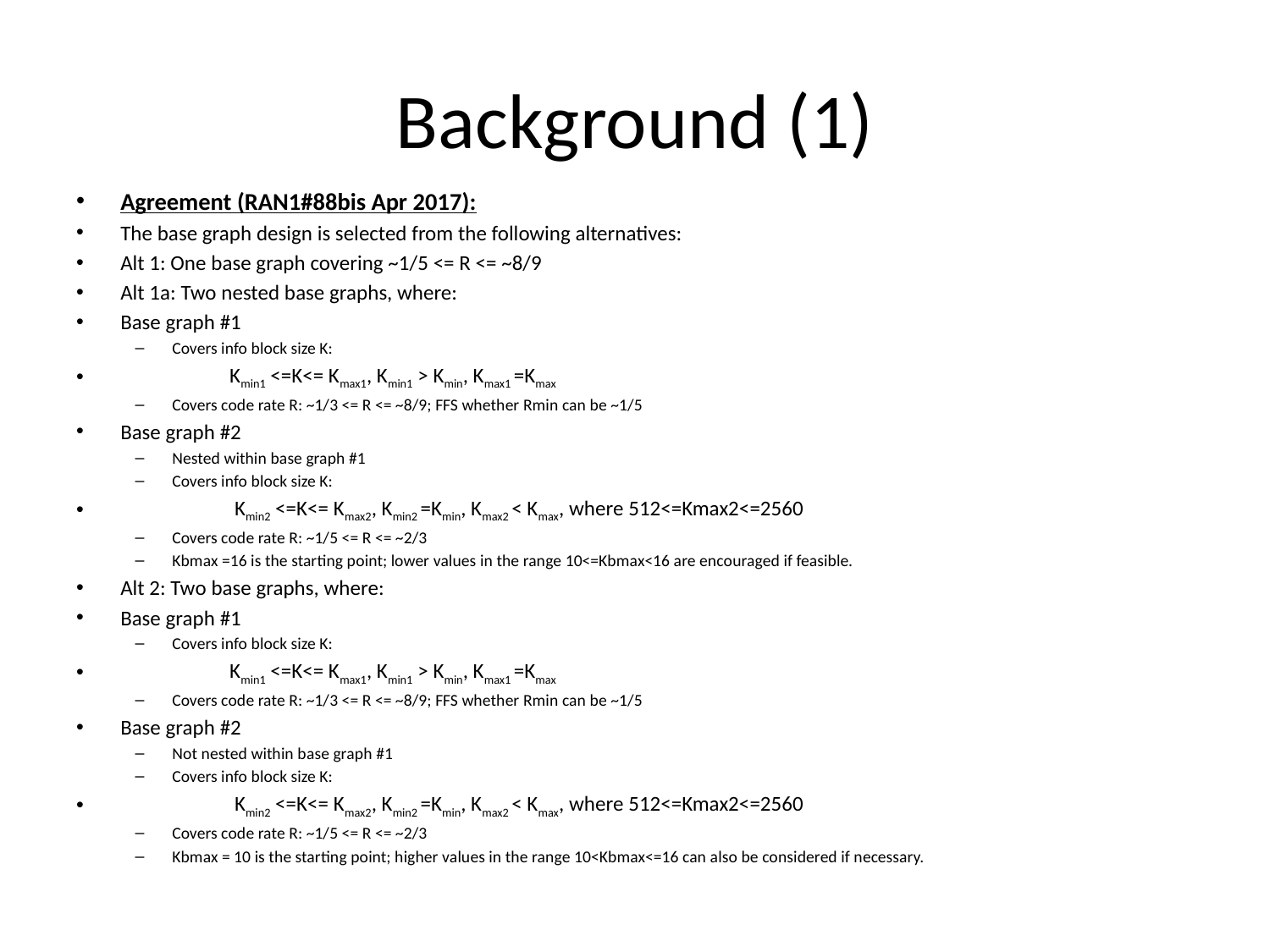

# Background (1)
Agreement (RAN1#88bis Apr 2017):
The base graph design is selected from the following alternatives:
Alt 1: One base graph covering ~1/5 <= R <= ~8/9
Alt 1a: Two nested base graphs, where:
Base graph #1
Covers info block size K:
	Kmin1 <=K<= Kmax1, Kmin1 > Kmin, Kmax1 =Kmax
Covers code rate R: ~1/3 <= R <= ~8/9; FFS whether Rmin can be ~1/5
Base graph #2
Nested within base graph #1
Covers info block size K:
	 Kmin2 <=K<= Kmax2, Kmin2 =Kmin, Kmax2 < Kmax, where 512<=Kmax2<=2560
Covers code rate R: ~1/5 <= R <= ~2/3
Kbmax =16 is the starting point; lower values in the range 10<=Kbmax<16 are encouraged if feasible.
Alt 2: Two base graphs, where:
Base graph #1
Covers info block size K:
	Kmin1 <=K<= Kmax1, Kmin1 > Kmin, Kmax1 =Kmax
Covers code rate R: ~1/3 <= R <= ~8/9; FFS whether Rmin can be ~1/5
Base graph #2
Not nested within base graph #1
Covers info block size K:
	 Kmin2 <=K<= Kmax2, Kmin2 =Kmin, Kmax2 < Kmax, where 512<=Kmax2<=2560
Covers code rate R: ~1/5 <= R <= ~2/3
Kbmax = 10 is the starting point; higher values in the range 10<Kbmax<=16 can also be considered if necessary.